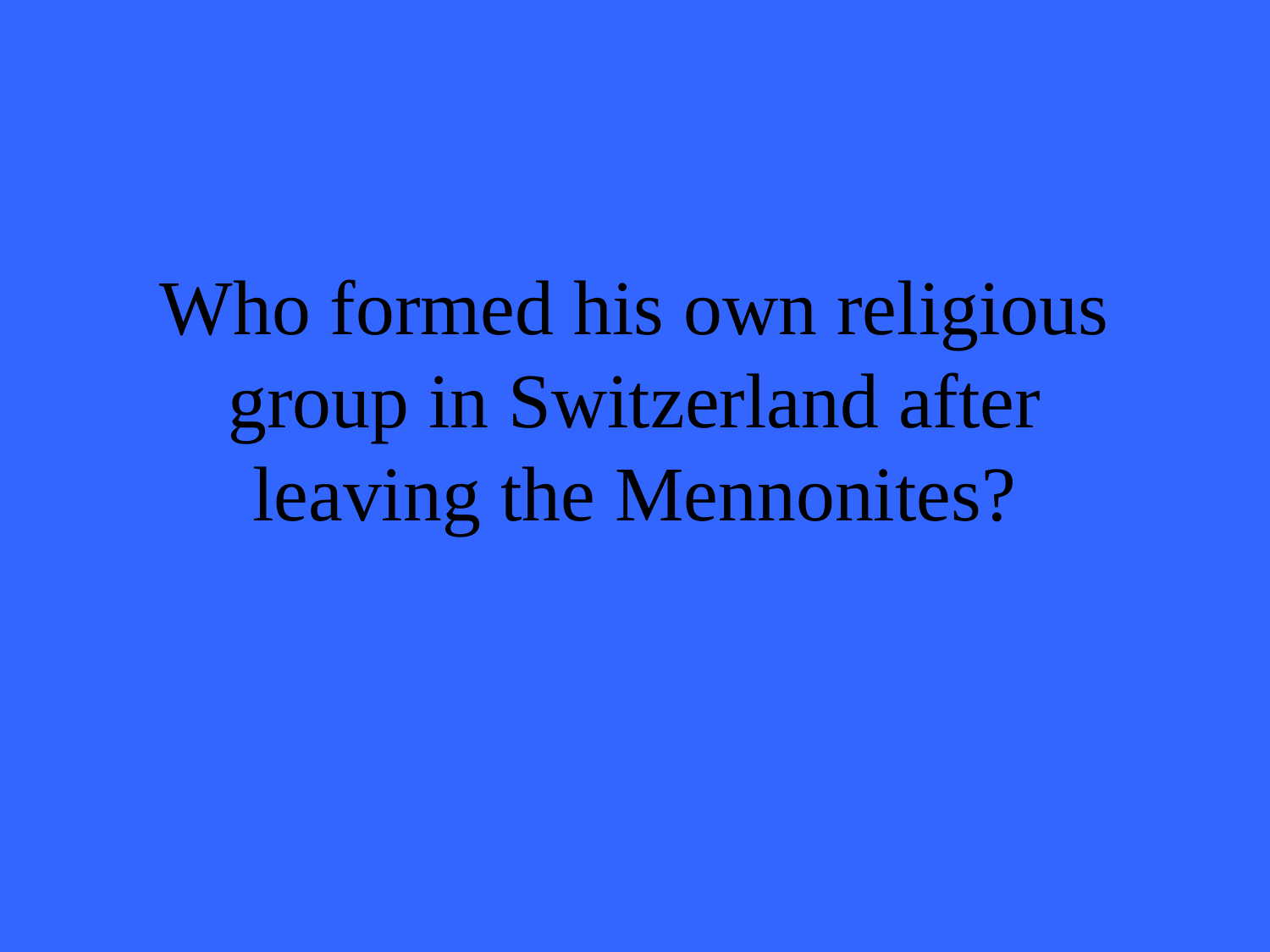

# Who formed his own religious group in Switzerland after leaving the Mennonites?